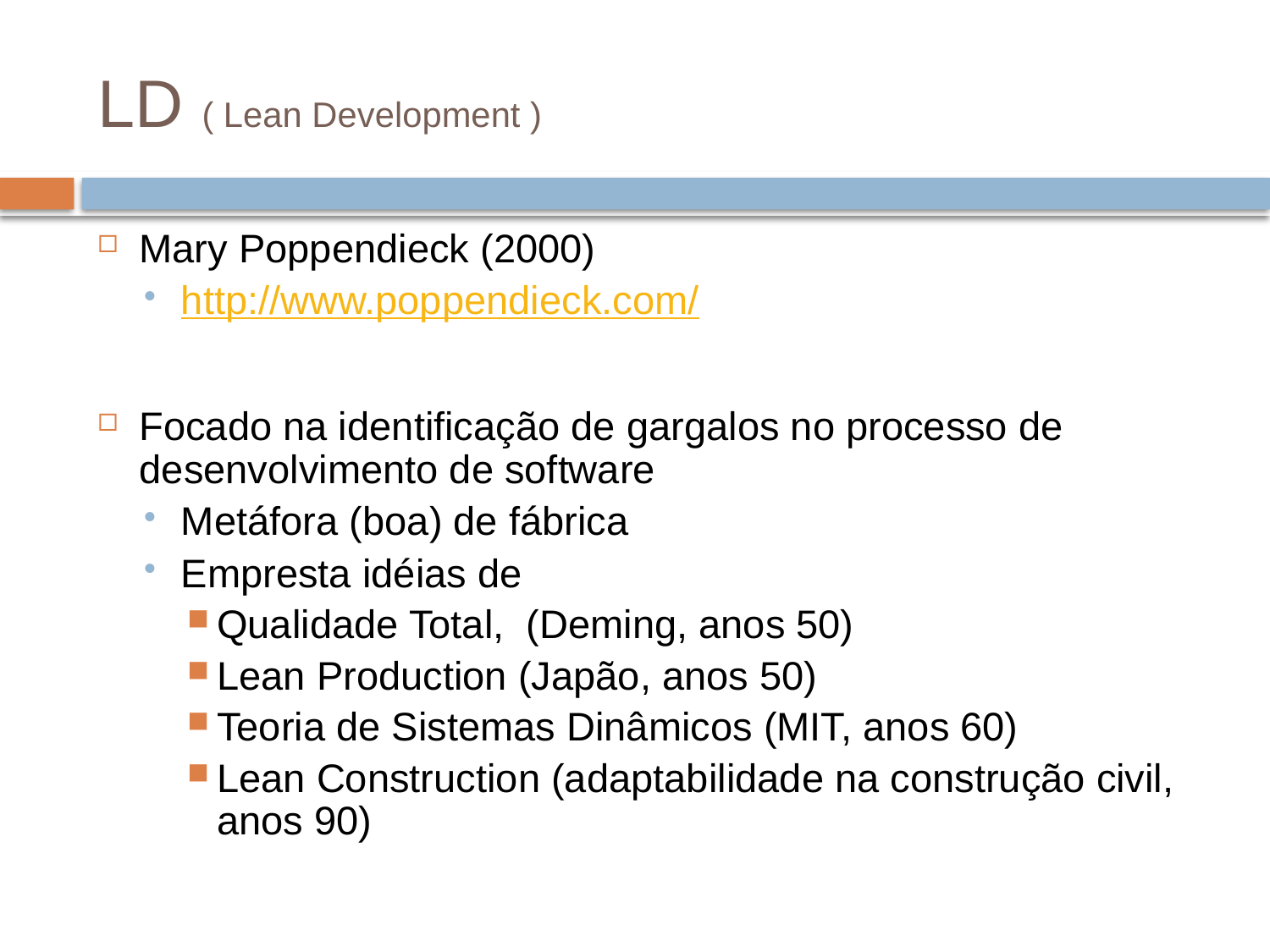

# LD ( Lean Development )
Mary Poppendieck (2000)
http://www.poppendieck.com/

Focado na identificação de gargalos no processo de desenvolvimento de software
Metáfora (boa) de fábrica
Empresta idéias de
Qualidade Total,  (Deming, anos 50)
Lean Production (Japão, anos 50)
Teoria de Sistemas Dinâmicos (MIT, anos 60)
Lean Construction (adaptabilidade na construção civil, anos 90)